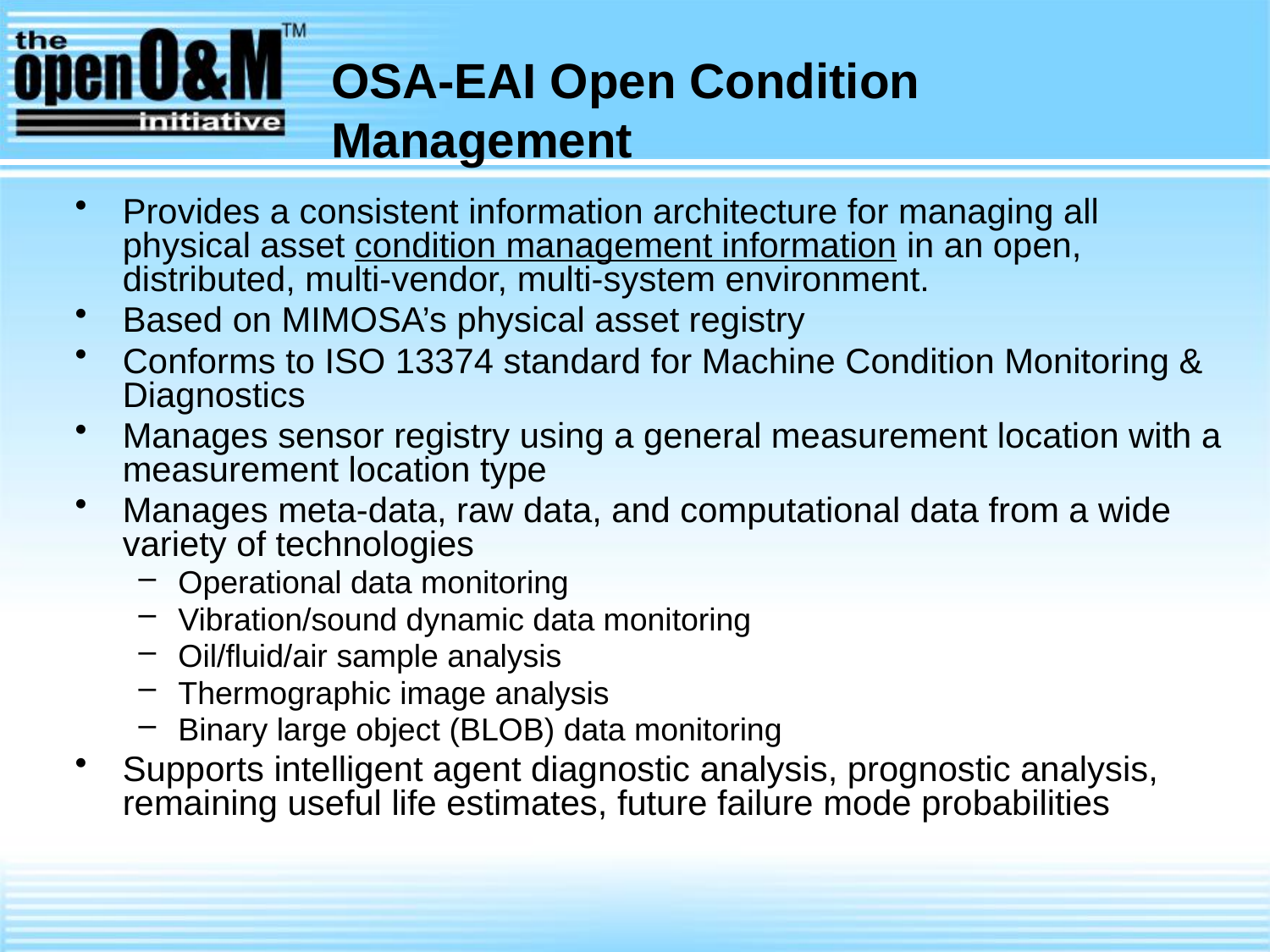

# OSA-EAI Open Condition Management
Provides a consistent information architecture for managing all physical asset condition management information in an open, distributed, multi-vendor, multi-system environment.
Based on MIMOSA’s physical asset registry
Conforms to ISO 13374 standard for Machine Condition Monitoring & Diagnostics
Manages sensor registry using a general measurement location with a measurement location type
Manages meta-data, raw data, and computational data from a wide variety of technologies
Operational data monitoring
Vibration/sound dynamic data monitoring
Oil/fluid/air sample analysis
Thermographic image analysis
Binary large object (BLOB) data monitoring
Supports intelligent agent diagnostic analysis, prognostic analysis, remaining useful life estimates, future failure mode probabilities